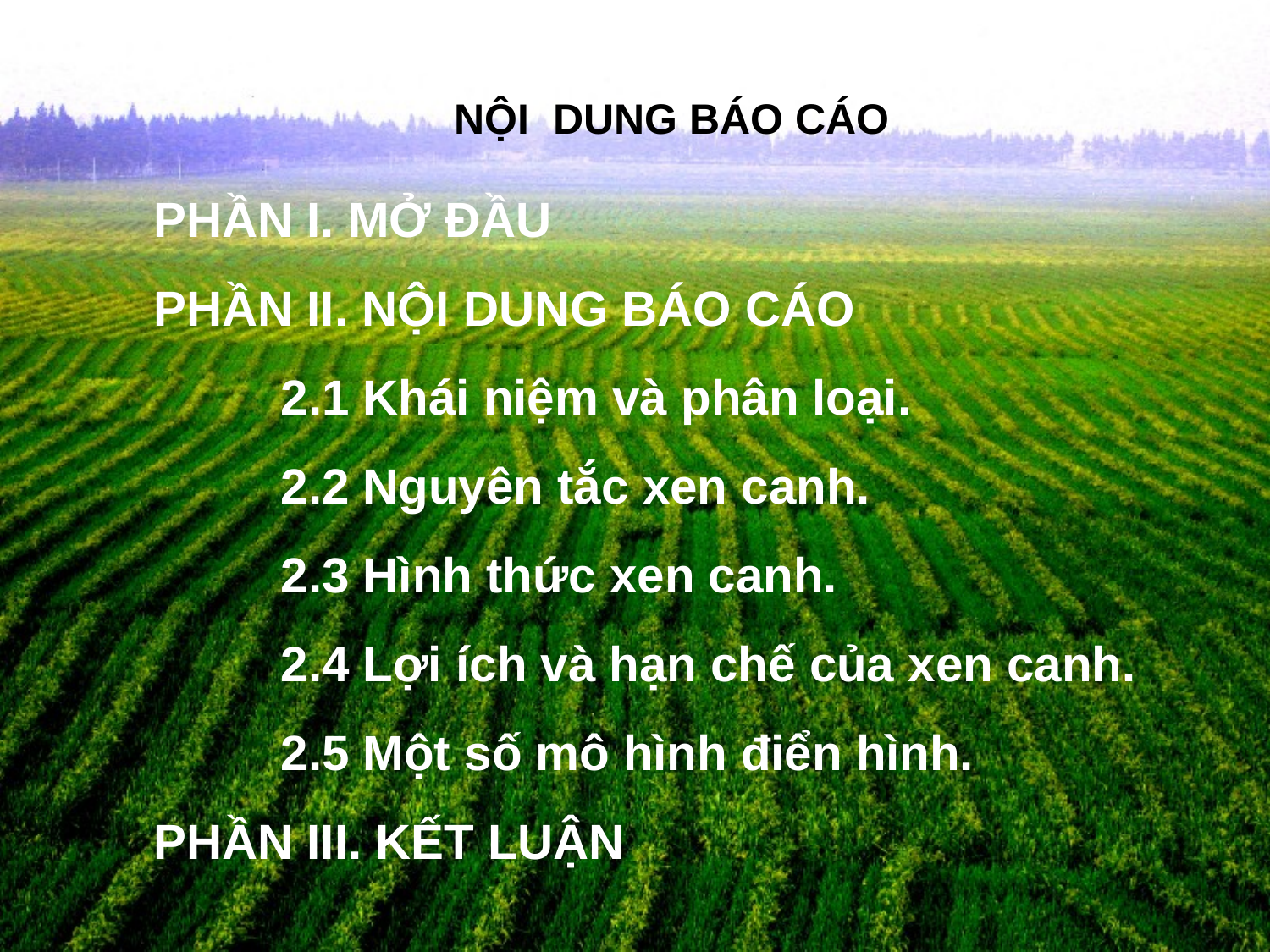

NỘI  DUNG BÁO CÁO
PHẦN I. MỞ ĐẦU
PHẦN II. NỘI DUNG BÁO CÁO
	2.1 Khái niệm và phân loại.
	2.2 Nguyên tắc xen canh.
	2.3 Hình thức xen canh.
	2.4 Lợi ích và hạn chế của xen canh.
	2.5 Một số mô hình điển hình.
PHẦN III. KẾT LUẬN

3